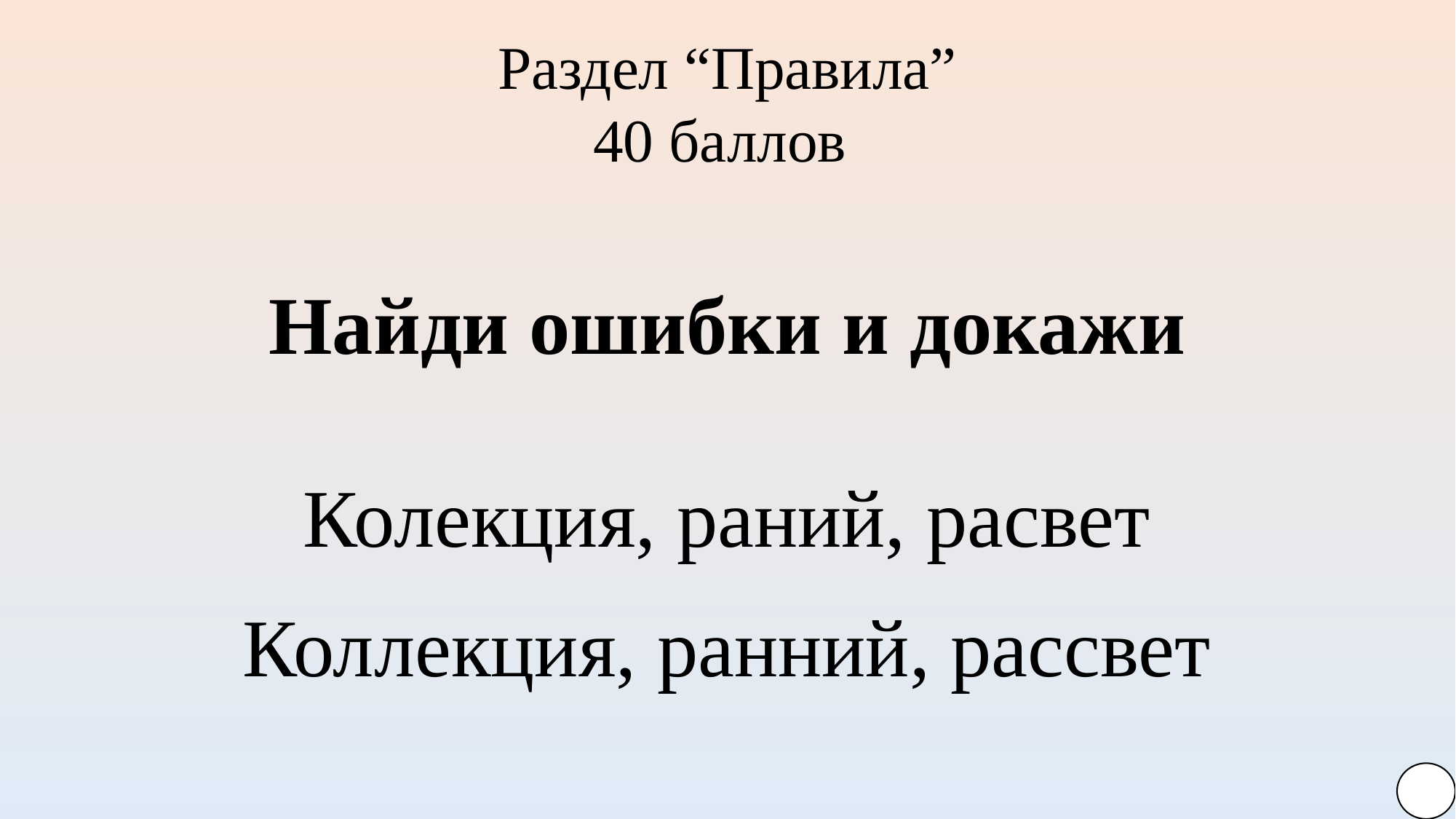

Раздел “Правила”
40 баллов

Найди ошибки и докажи

Колекция, раний, расвет
Коллекция, ранний, рассвет